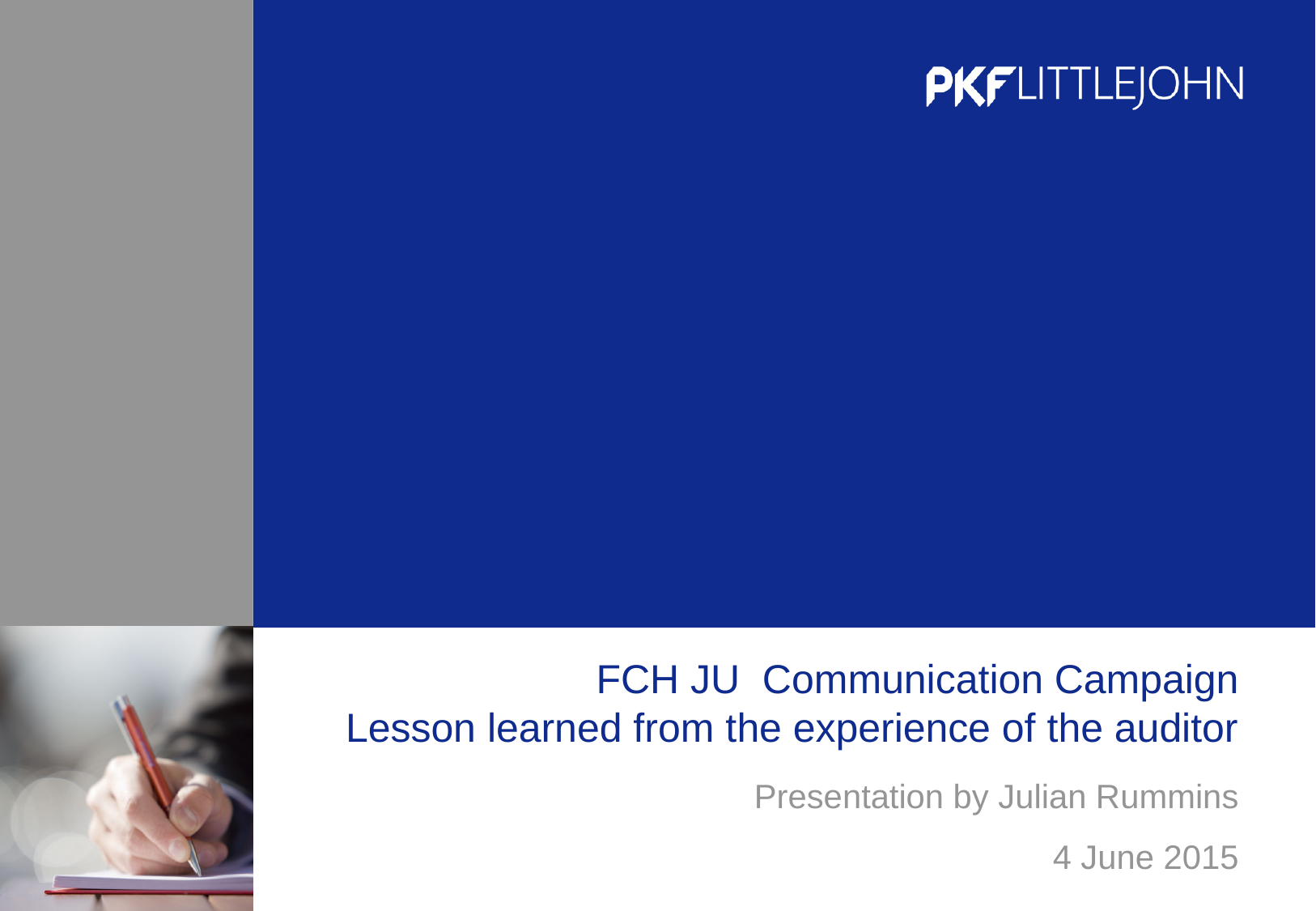

# FCH JU  Communication Campaign Lesson learned from the experience of the auditor
Presentation by Julian Rummins
4 June 2015